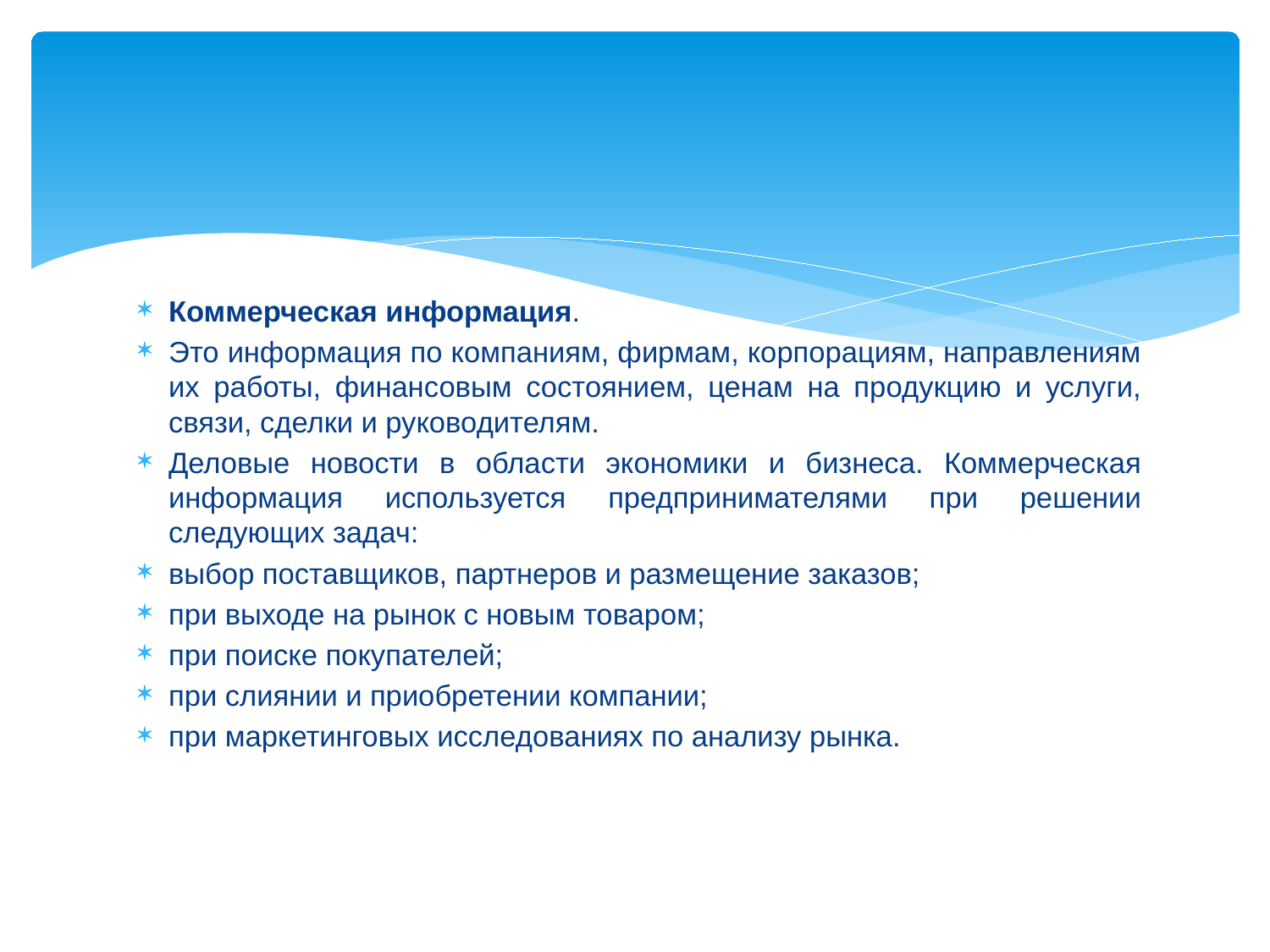

Коммерческая информация.
Это информация по компаниям, фирмам, корпорациям, направлениям их работы, финансовым состоянием, ценам на продукцию и услуги, связи, сделки и руководителям.
Деловые новости в области экономики и бизнеса. Коммерческая информация используется предпринимателями при решении следующих задач:
выбор поставщиков, партнеров и размещение заказов;
при выходе на рынок с новым товаром;
при поиске покупателей;
при слиянии и приобретении компании;
при маркетинговых исследованиях по анализу рынка.